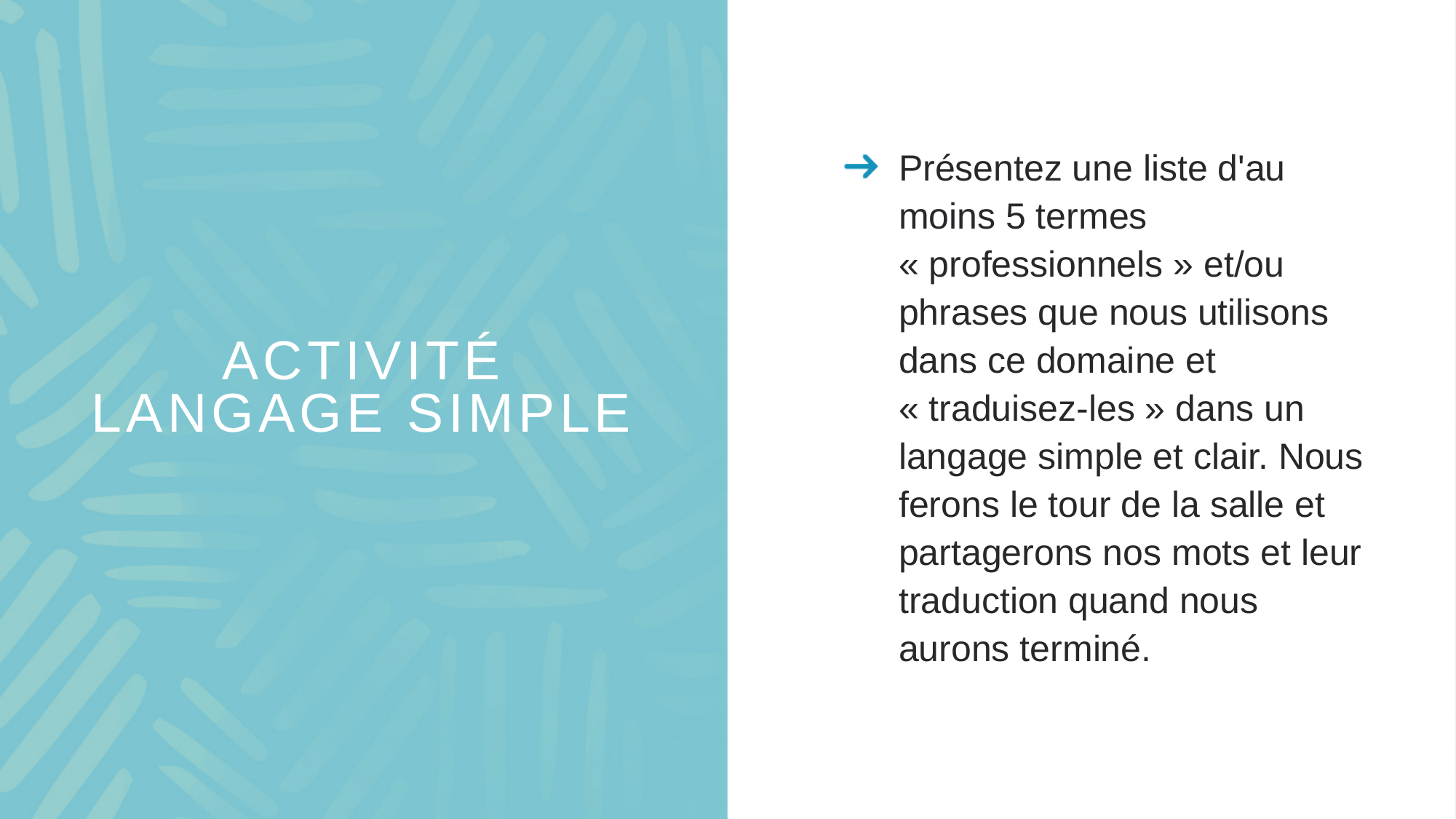

Présentez une liste d'au moins 5 termes « professionnels » et/ou phrases que nous utilisons dans ce domaine et « traduisez-les » dans un langage simple et clair. Nous ferons le tour de la salle et partagerons nos mots et leur traduction quand nous aurons terminé.
# Activité Langage simple